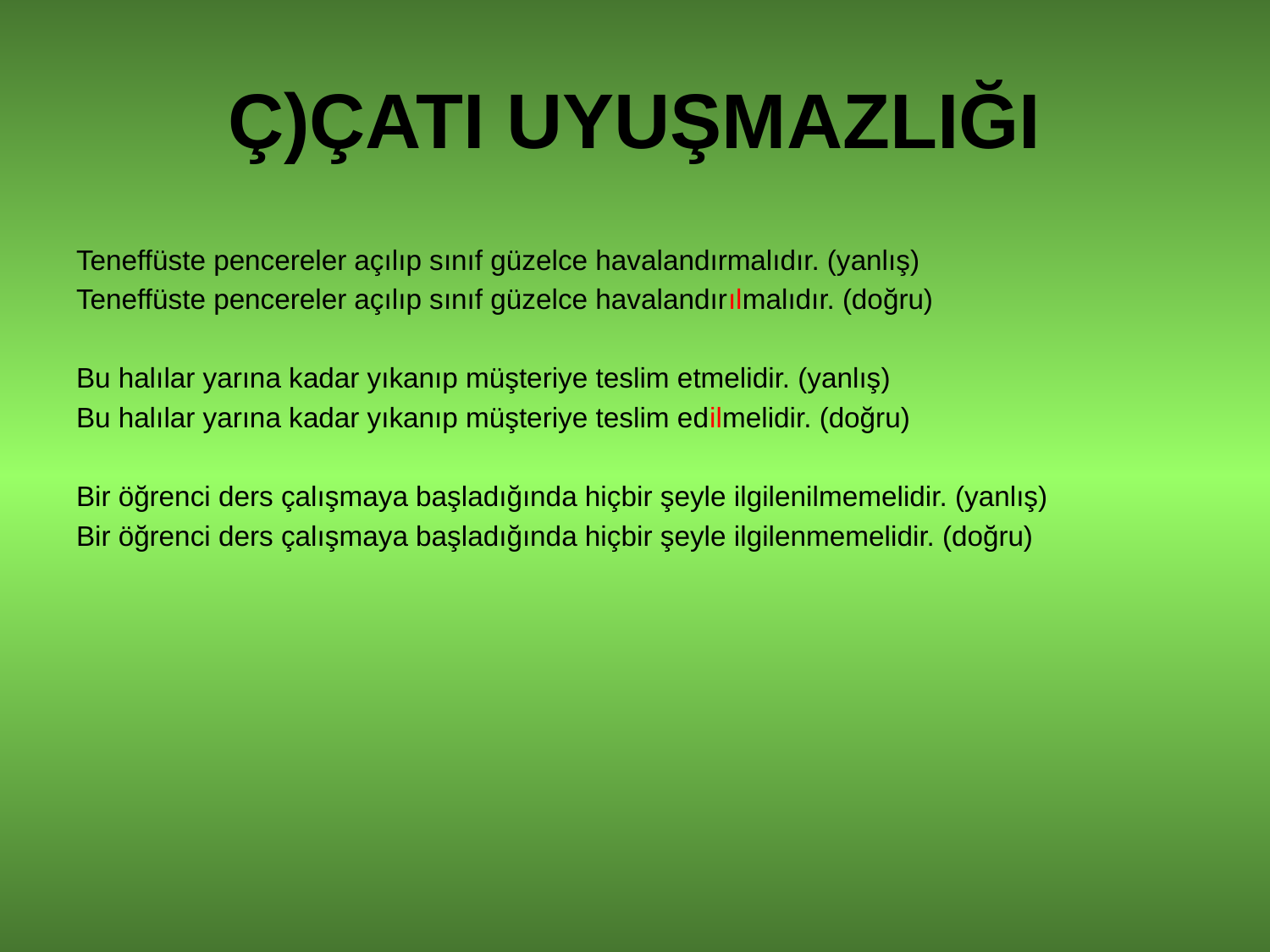

# Ç)ÇATI UYUŞMAZLIĞI

Teneffüste pencereler açılıp sınıf güzelce havalandırmalıdır. (yanlış)
Teneffüste pencereler açılıp sınıf güzelce havalandırılmalıdır. (doğru)

Bu halılar yarına kadar yıkanıp müşteriye teslim etmelidir. (yanlış)
Bu halılar yarına kadar yıkanıp müşteriye teslim edilmelidir. (doğru)

Bir öğrenci ders çalışmaya başladığında hiçbir şeyle ilgilenilmemelidir. (yanlış)
Bir öğrenci ders çalışmaya başladığında hiçbir şeyle ilgilenmemelidir. (doğru)